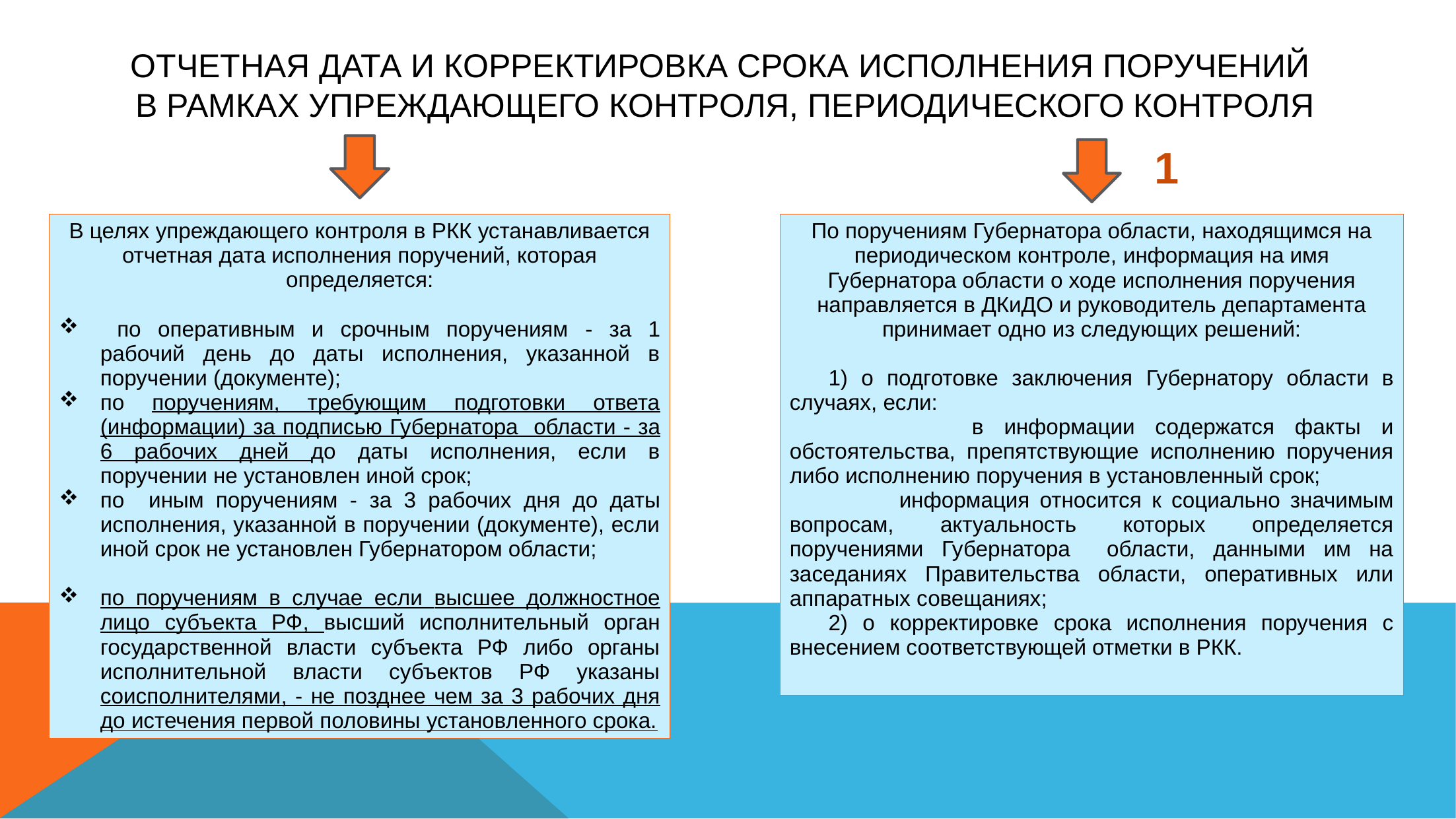

# Отчетная дата и корректировка срока исполнения поручений в рамках упреждающего контроля, периодического контроля

1
В целях упреждающего контроля в РКК устанавливается отчетная дата исполнения поручений, которая определяется:

 по оперативным и срочным поручениям - за 1 рабочий день до даты исполнения, указанной в поручении (документе);
по поручениям, требующим подготовки ответа (информации) за подписью Губернатора  области - за 6 рабочих дней до даты исполнения, если в поручении не установлен иной срок;
по  иным поручениям - за 3 рабочих дня до даты исполнения, указанной в поручении (документе), если иной срок не установлен Губернатором области;

по поручениям в случае если высшее должностное лицо субъекта РФ, высший исполнительный орган государственной власти субъекта РФ либо органы исполнительной власти субъектов РФ указаны соисполнителями, - не позднее чем за 3 рабочих дня до истечения первой половины установленного срока.
По поручениям Губернатора области, находящимся на периодическом контроле, информация на имя Губернатора области о ходе исполнения поручения направляется в ДКиДО и руководитель департамента принимает одно из следующих решений:

1) о подготовке заключения Губернатору области в случаях, если:
       в информации содержатся факты и обстоятельства, препятствующие исполнению поручения либо исполнению поручения в установленный срок;
       информация относится к социально значимым вопросам, актуальность которых определяется поручениями Губернатора  области, данными им на заседаниях Правительства области, оперативных или аппаратных совещаниях;
2) о корректировке срока исполнения поручения с внесением соответствующей отметки в РКК.